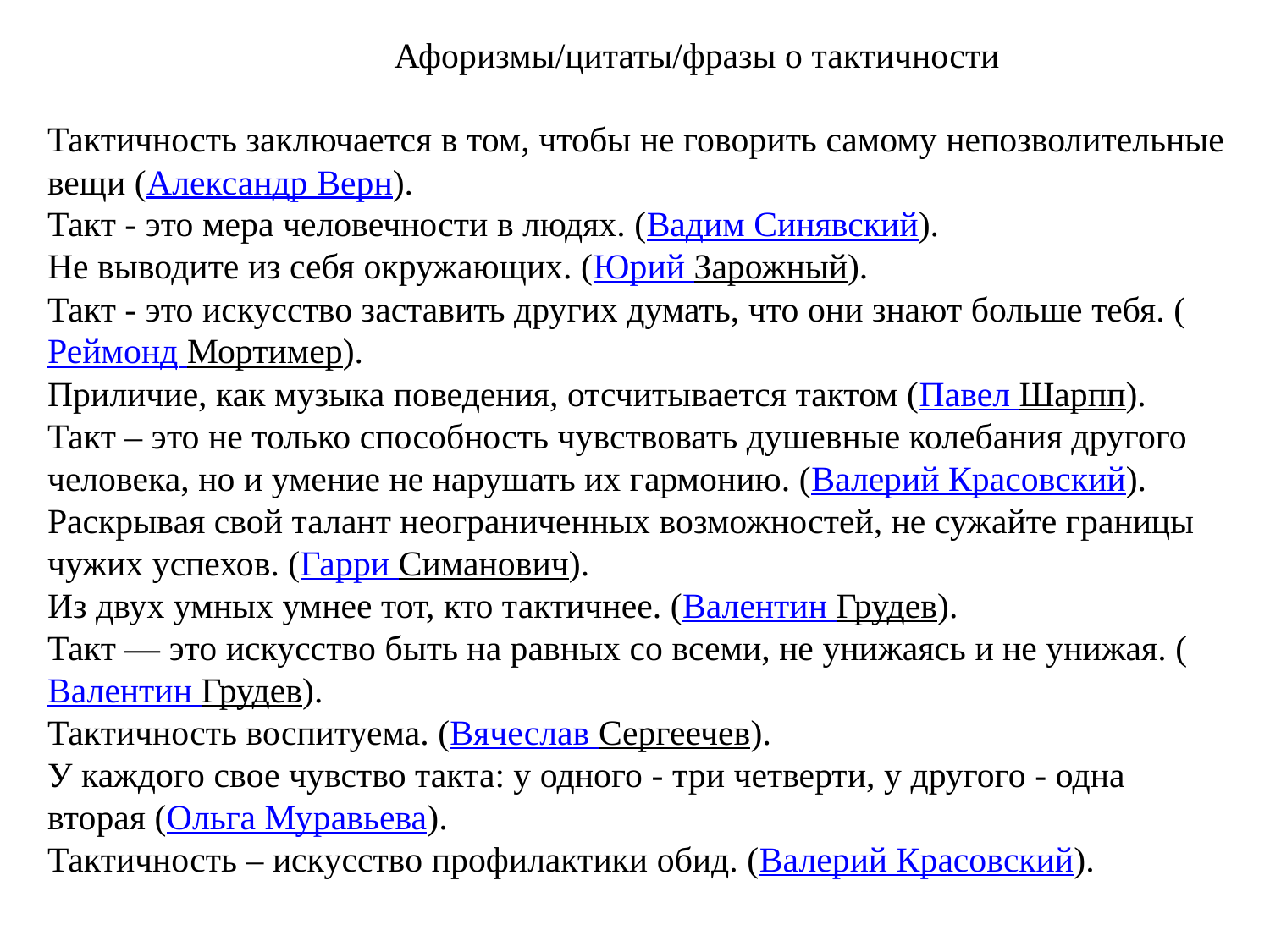

Афоризмы/цитаты/фразы о тактичности

Тактичность заключается в том, чтобы не говорить самому непозволительные вещи (Александр Верн).
Такт - это мера человечности в людях. (Вадим Синявский).
Не выводите из себя окружающих. (Юрий Зарожный).
Такт - это искусство заставить других думать, что они знают больше тебя. (Реймонд Мортимер).
Приличие, как музыка поведения, отсчитывается тактом (Павел Шарпп).
Такт – это не только способность чувствовать душевные колебания другого человека, но и умение не нарушать их гармонию. (Валерий Красовский).
Раскрывая свой талант неограниченных возможностей, не сужайте границы чужих успехов. (Гарри Симанович).
Из двух умных умнее тот, кто тактичнее. (Валентин Грудев).
Такт — это искусство быть на равных со всеми, не унижаясь и не унижая. (Валентин Грудев).
Тактичность воспитуема. (Вячеслав Сергеечев).
У каждого свое чувство такта: у одного - три четверти, у другого - одна вторая (Ольга Муравьева).
Тактичность – искусство профилактики обид. (Валерий Красовский).